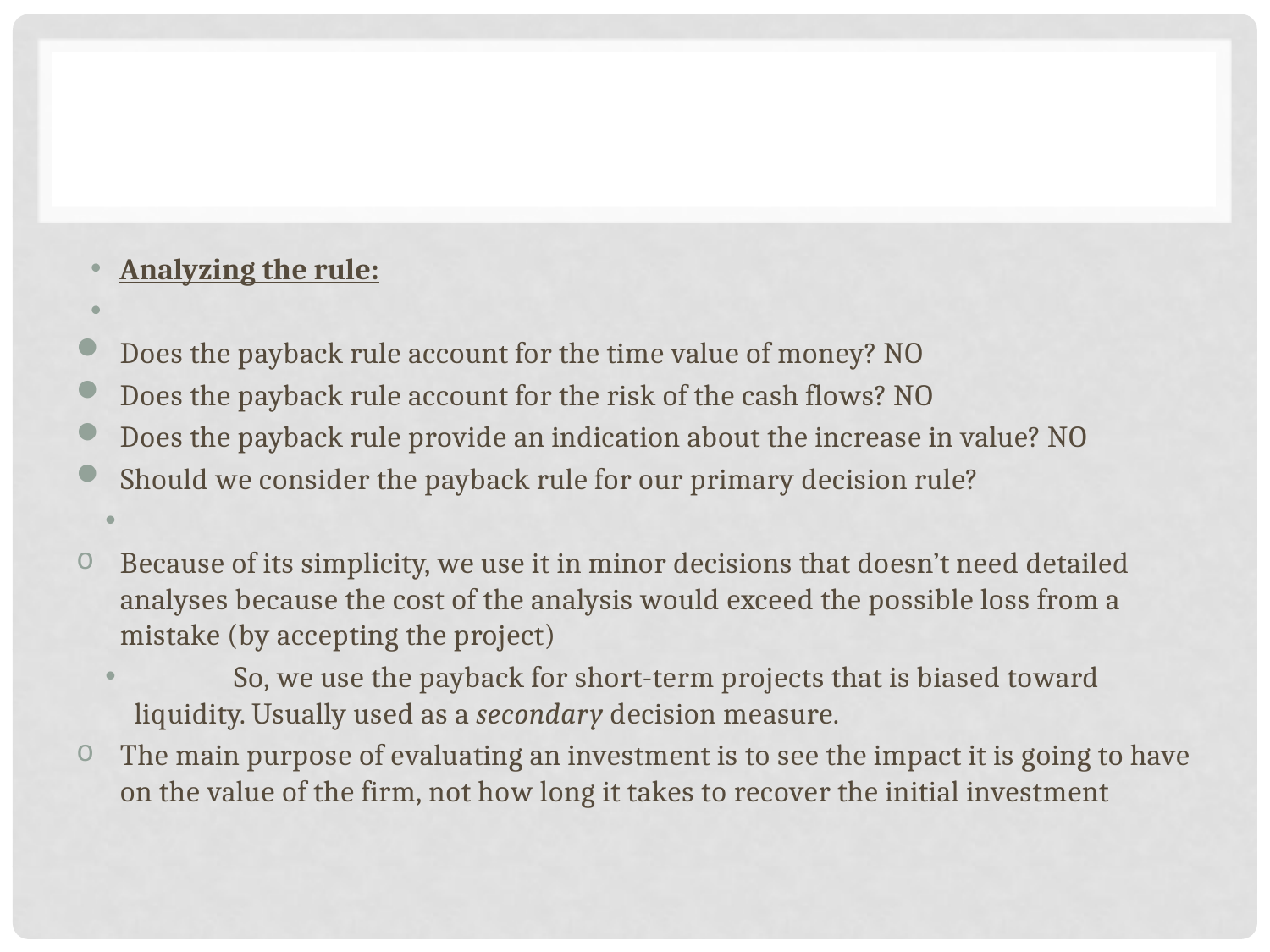

#
Analyzing the rule:

Does the payback rule account for the time value of money? NO
Does the payback rule account for the risk of the cash flows? NO
Does the payback rule provide an indication about the increase in value? NO
Should we consider the payback rule for our primary decision rule?

Because of its simplicity, we use it in minor decisions that doesn’t need detailed analyses because the cost of the analysis would exceed the possible loss from a mistake (by accepting the project)
               So, we use the payback for short-term projects that is biased toward liquidity. Usually used as a secondary decision measure.
The main purpose of evaluating an investment is to see the impact it is going to have on the value of the firm, not how long it takes to recover the initial investment